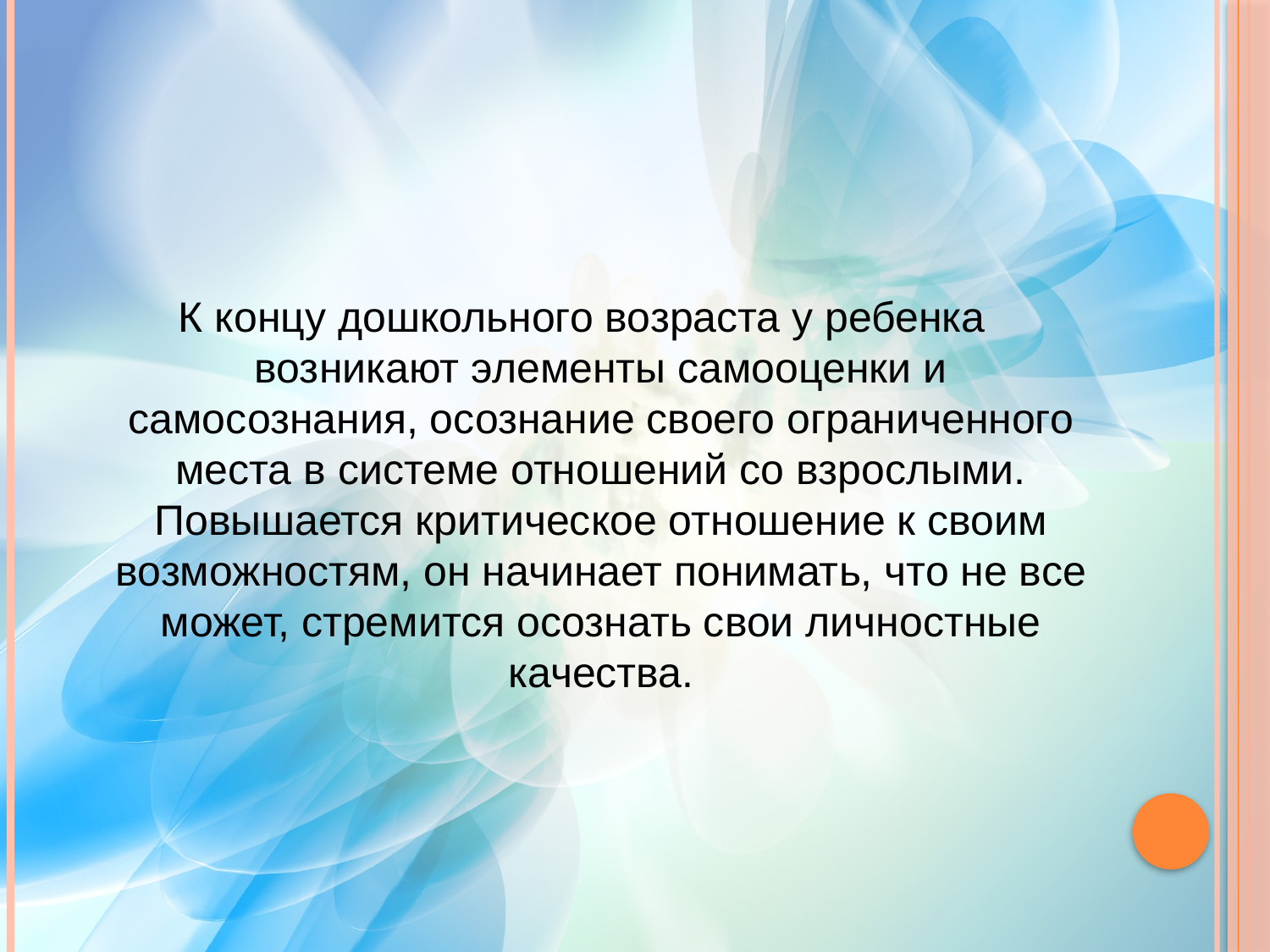

#

К концу дошкольного возраста у ребенка возникают элементы самооценки и самосознания, осознание своего ограниченного места в системе отношений со взрослыми. Повышается критическое отношение к своим возможностям, он начинает понимать, что не все может, стремится осознать свои личностные качества.